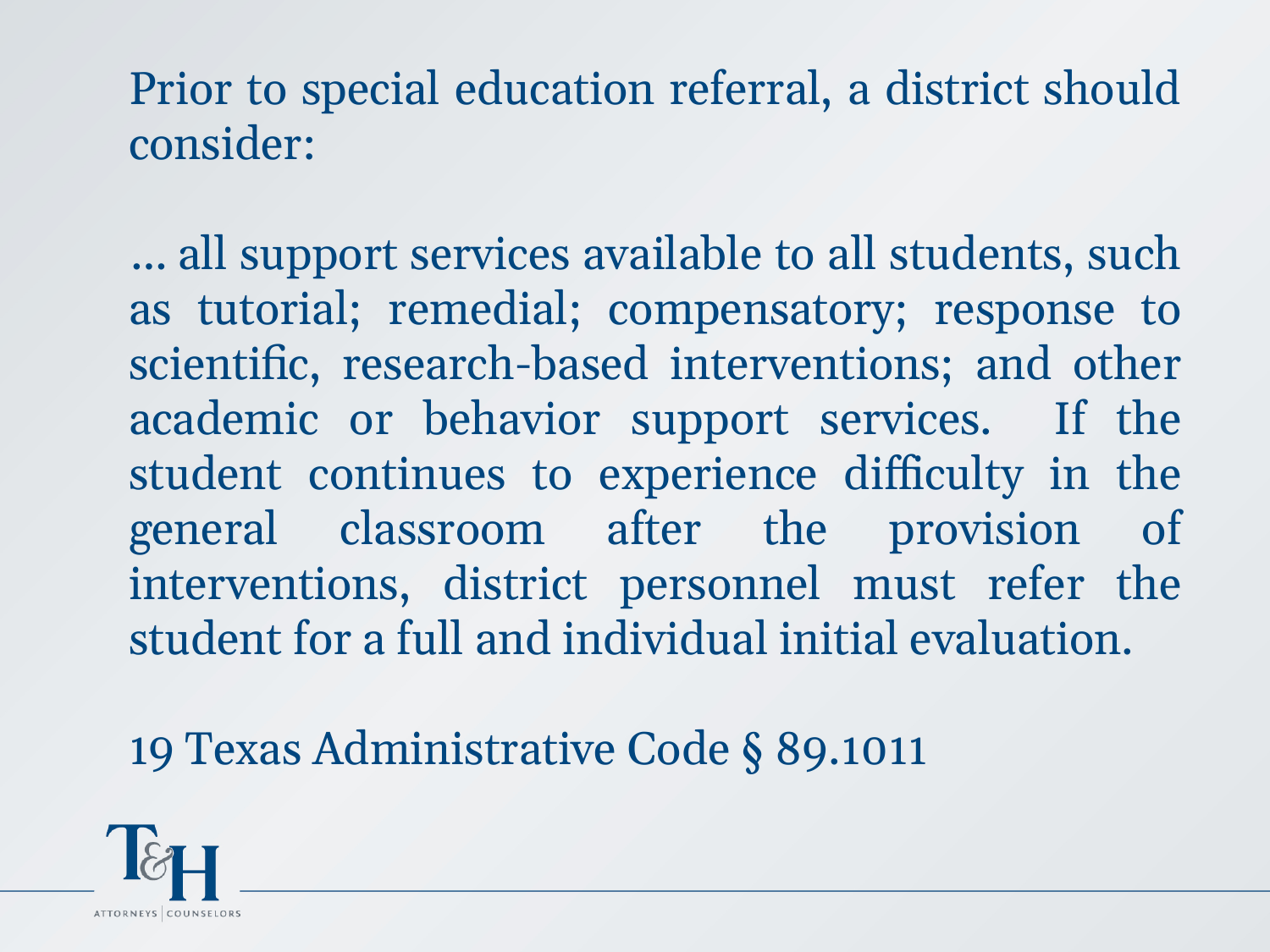

Prior to special education referral, a district should consider:

… all support services available to all students, such as tutorial; remedial; compensatory; response to scientific, research-based interventions; and other academic or behavior support services.  If the student continues to experience difficulty in the general classroom after the provision of interventions, district personnel must refer the student for a full and individual initial evaluation.

19 Texas Administrative Code § 89.1011